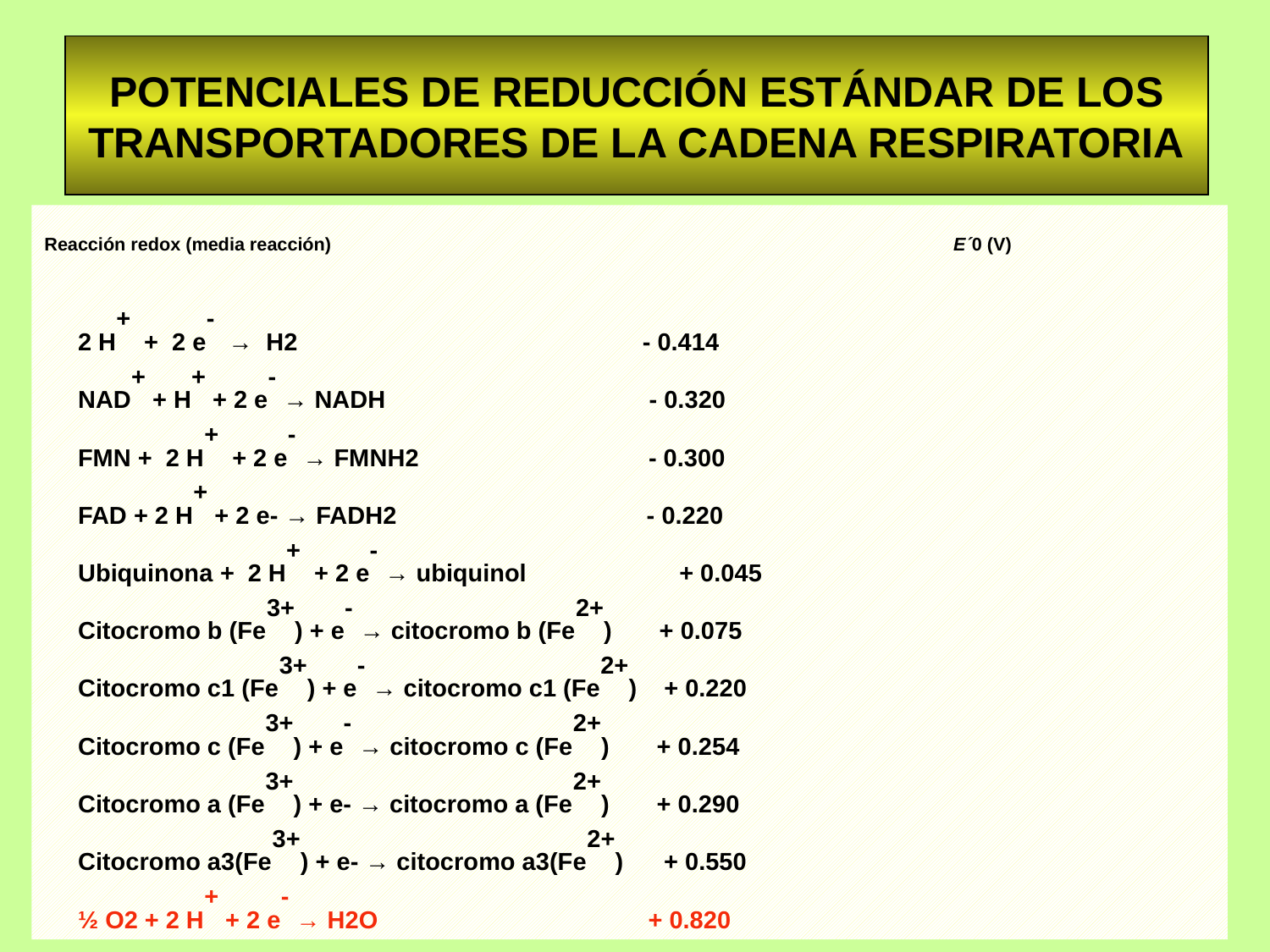

# POTENCIALES DE REDUCCIÓN ESTÁNDAR DE LOS TRANSPORTADORES DE LA CADENA RESPIRATORIA
Reacción redox (media reacción)					    E´0 (V)

     2 H+  +  2 e-  →  H2                                                   - 0.414
     NAD+ + H+ + 2 e- → NADH                                       - 0.320
     FMN +  2 H+  + 2 e- → FMNH2                                  - 0.300
     FAD + 2 H+ + 2 e- → FADH2                                     - 0.220
     Ubiquinona +  2 H+  + 2 e- → ubiquinol		+ 0.045
     Citocromo b (Fe3+) + e- → citocromo b (Fe2+)       + 0.075
     Citocromo c1 (Fe3+) + e- → citocromo c1 (Fe2+)    + 0.220
     Citocromo c (Fe3+) + e- → citocromo c (Fe2+)       + 0.254
     Citocromo a (Fe3+) + e- → citocromo a (Fe2+)       + 0.290
     Citocromo a3(Fe3+) + e- → citocromo a3(Fe2+)      + 0.550
     ½ O2 + 2 H+ + 2 e- → H2O                                        + 0.820